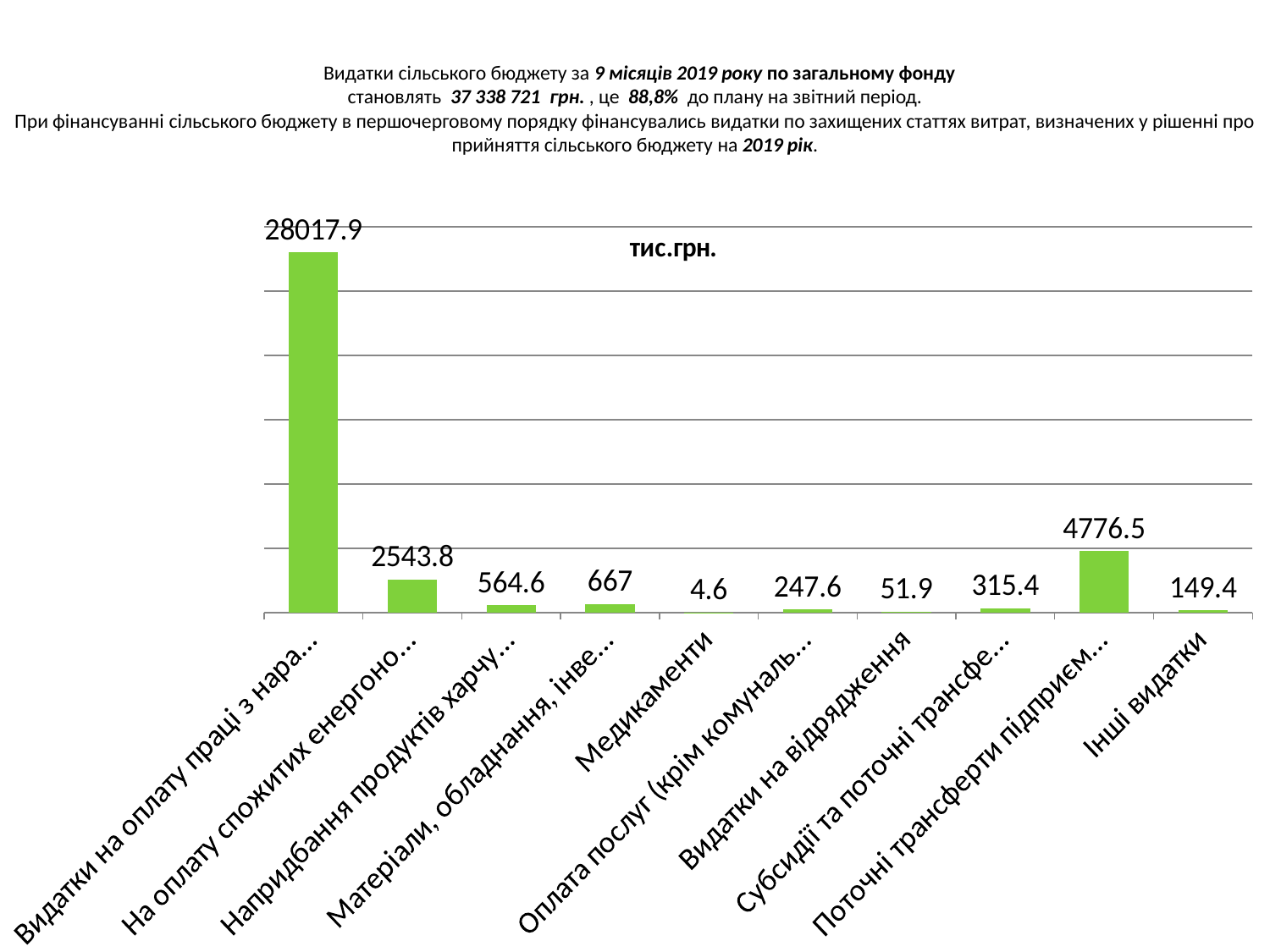

# Видатки сільського бюджету за 9 місяців 2019 року по загальному фонду становлять  37 338 721  грн. , це  88,8%  до плану на звітний період. При фінансуванні сільського бюджету в першочерговому порядку фінансувались видатки по захищених статтях витрат, визначених у рішенні про прийняття сільського бюджету на 2019 рік.

### Chart:

| Category | тис.грн. |
|---|---|
| Видатки на оплату праці з нарахуваннями | 28017.9 |
| На оплату спожитих енергоносіїв | 2543.8 |
| Напридбання продуктів харчування | 564.6 |
| Матеріали, обладнання, інвентар | 667.0 |
| Медикаменти | 4.6 |
| Оплата послуг (крім комунальних) | 247.6 |
| Видатки на відрядження | 51.9 |
| Субсидії та поточні трансферти  | 315.3999999999997 |
| Поточні трансферти підприємствам | 4776.5 |
| Інші видатки | 149.4 |